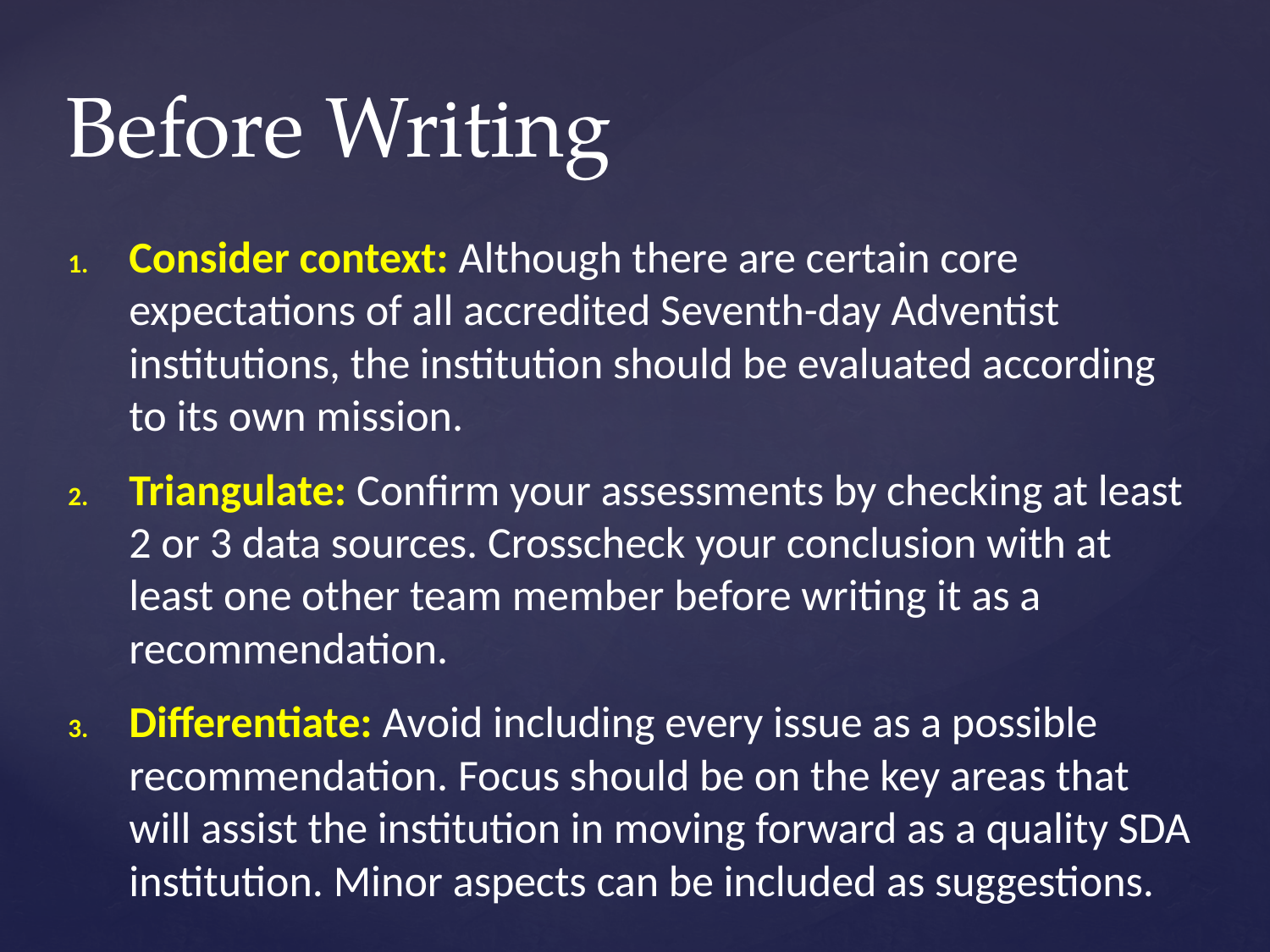

# Before Writing
Consider context: Although there are certain core expectations of all accredited Seventh-day Adventist institutions, the institution should be evaluated according to its own mission.
Triangulate: Confirm your assessments by checking at least 2 or 3 data sources. Crosscheck your conclusion with at least one other team member before writing it as a recommendation.
Differentiate: Avoid including every issue as a possible recommendation. Focus should be on the key areas that will assist the institution in moving forward as a quality SDA institution. Minor aspects can be included as suggestions.